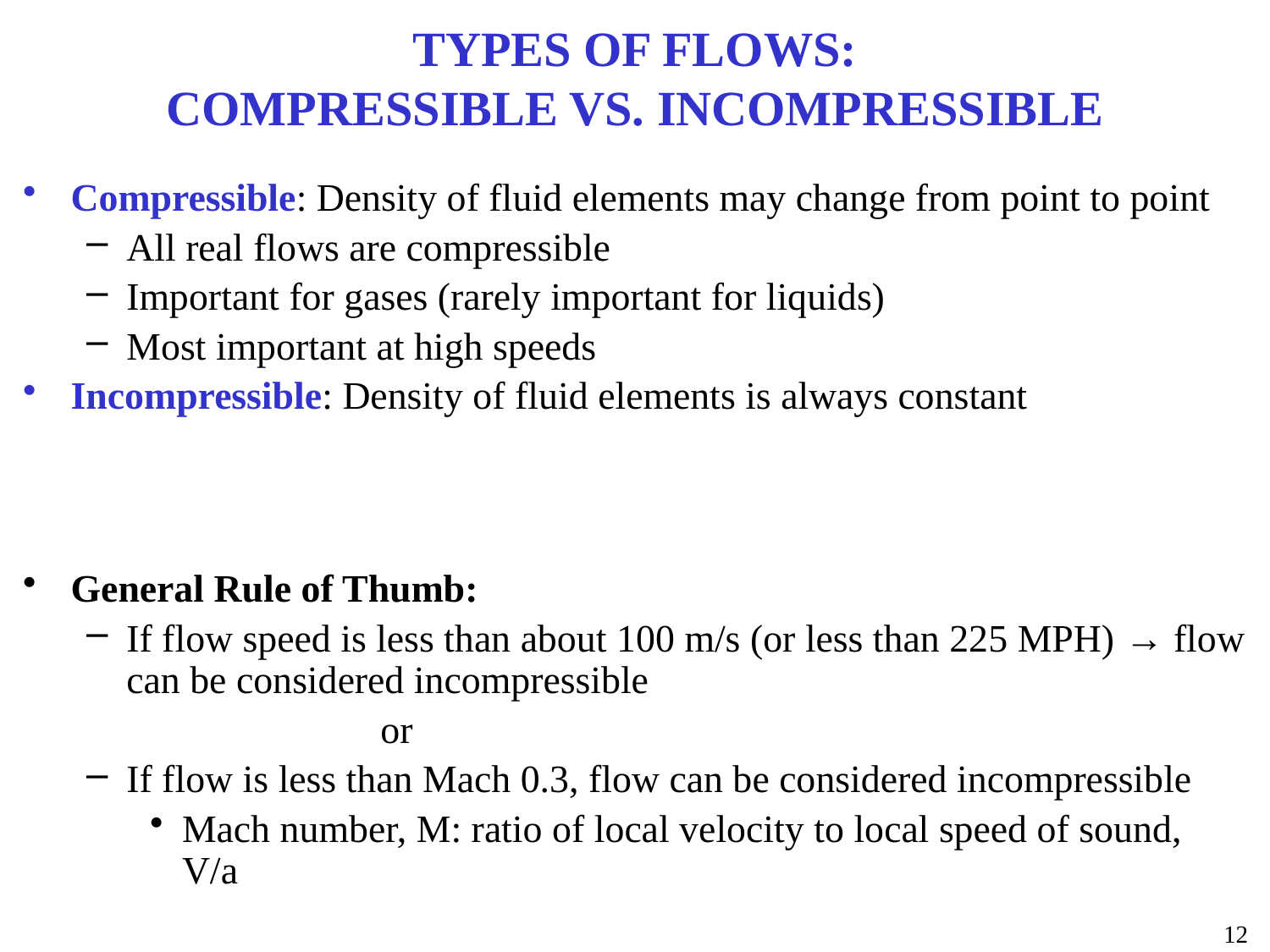

# TYPES OF FLOWS: COMPRESSIBLE VS. INCOMPRESSIBLE
Compressible: Density of fluid elements may change from point to point
All real flows are compressible
Important for gases (rarely important for liquids)
Most important at high speeds
Incompressible: Density of fluid elements is always constant

General Rule of Thumb:
If flow speed is less than about 100 m/s (or less than 225 MPH) → flow can be considered incompressible
			or
If flow is less than Mach 0.3, flow can be considered incompressible
Mach number, M: ratio of local velocity to local speed of sound, V/a
12